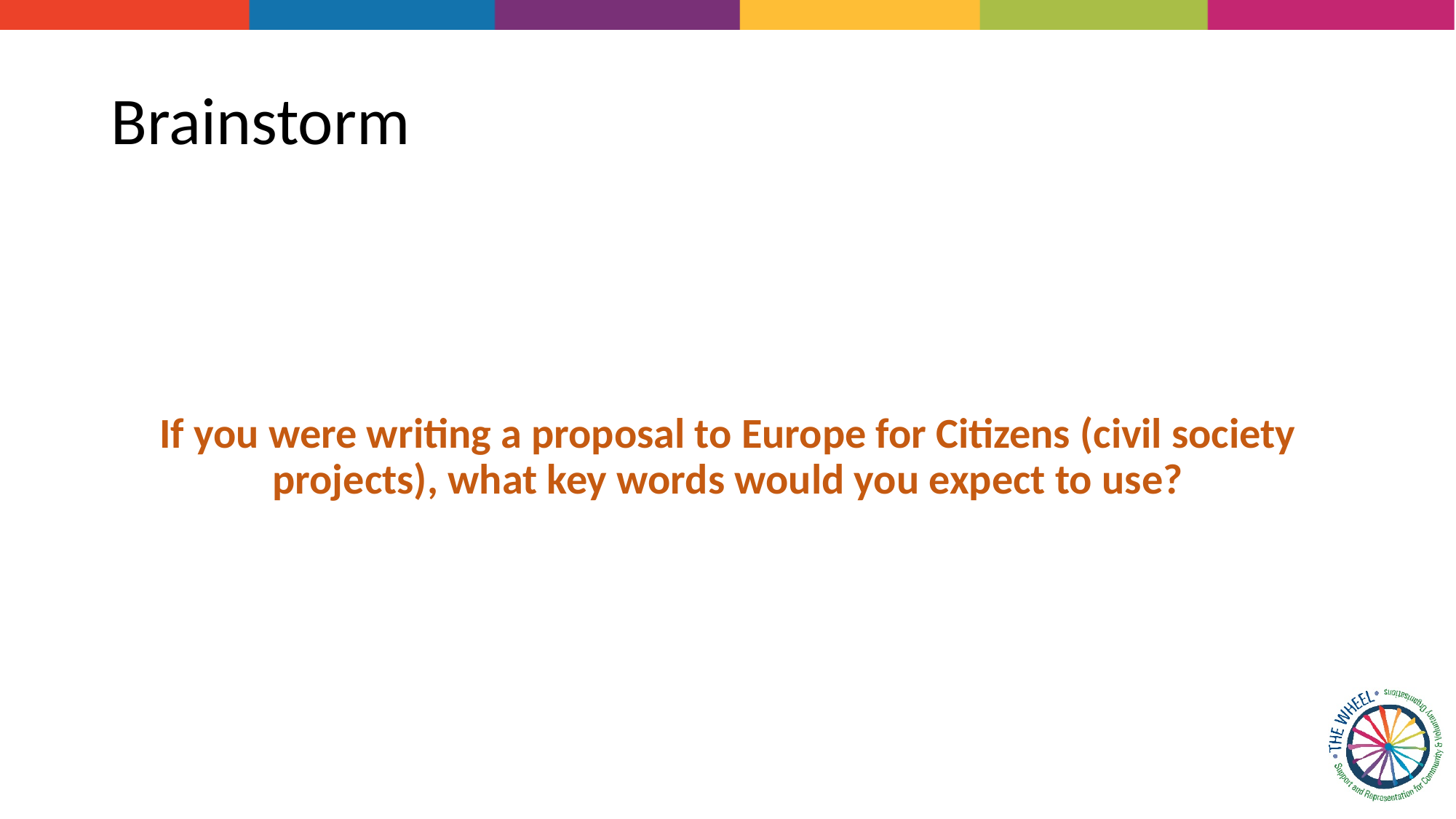

# Brainstorm

If you were writing a proposal to Europe for Citizens (civil society projects), what key words would you expect to use?